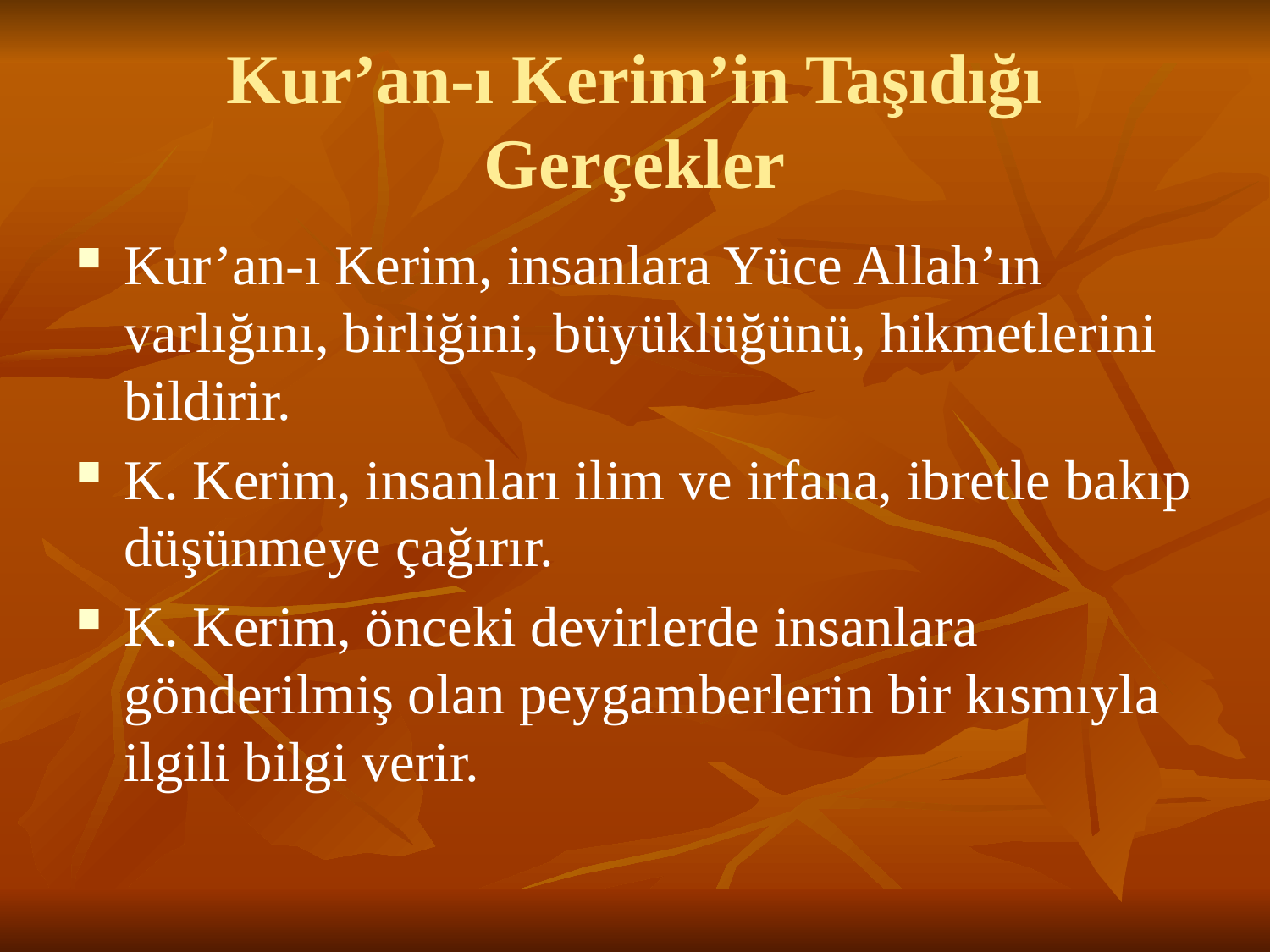

# Kur’an-ı Kerim’in Taşıdığı Gerçekler
Kur’an-ı Kerim, insanlara Yüce Allah’ın varlığını, birliğini, büyüklüğünü, hikmetlerini bildirir.
K. Kerim, insanları ilim ve irfana, ibretle bakıp düşünmeye çağırır.
K. Kerim, önceki devirlerde insanlara gönderilmiş olan peygamberlerin bir kısmıyla ilgili bilgi verir.